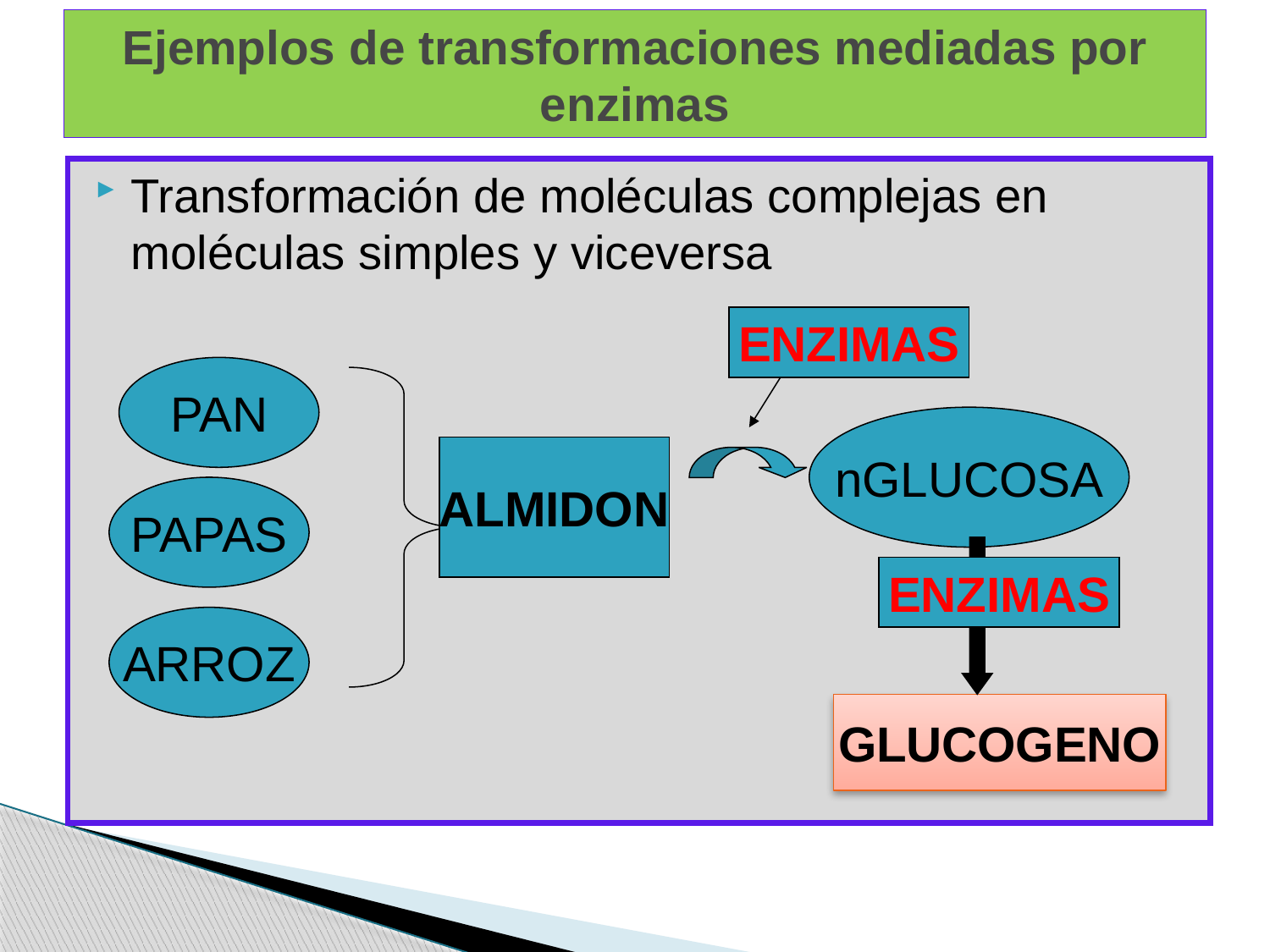

# Ejemplos de transformaciones mediadas por enzimas
Transformación de moléculas complejas en moléculas simples y viceversa

ENZIMAS

PAN

nGLUCOSA
ALMIDON

PAPAS

ENZIMAS
ARROZ
GLUCOGENO